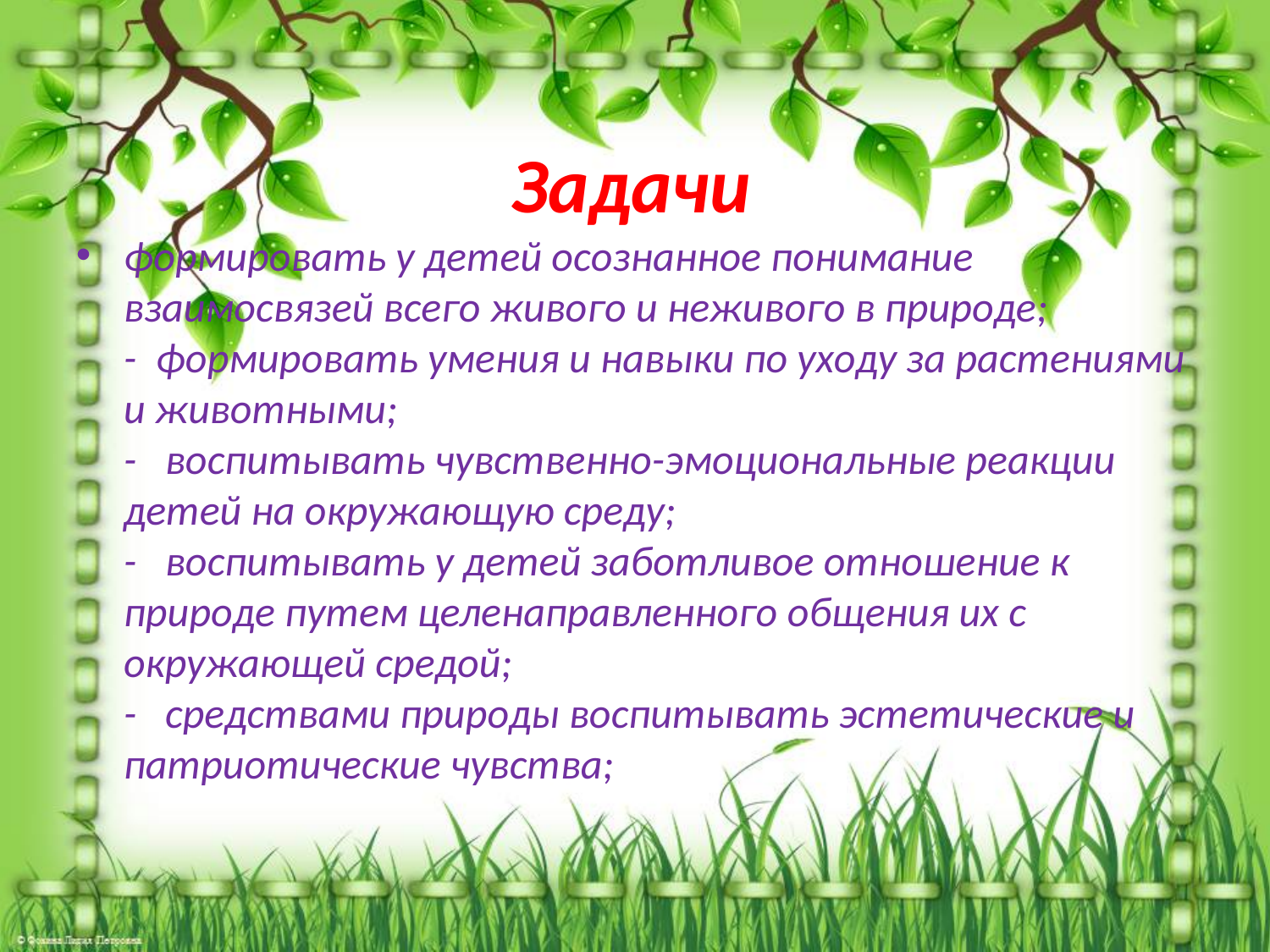

# Задачи
формировать у детей осознанное понимание взаимосвязей всего живого и неживого в природе;
-  формировать умения и навыки по уходу за растениями и животными;
-   воспитывать чувственно-эмоциональные реакции детей на окружающую среду;
-   воспитывать у детей заботливое отношение к природе путем целенаправленного общения их с окружающей средой;
-   средствами природы воспитывать эстетические и патриотические чувства;